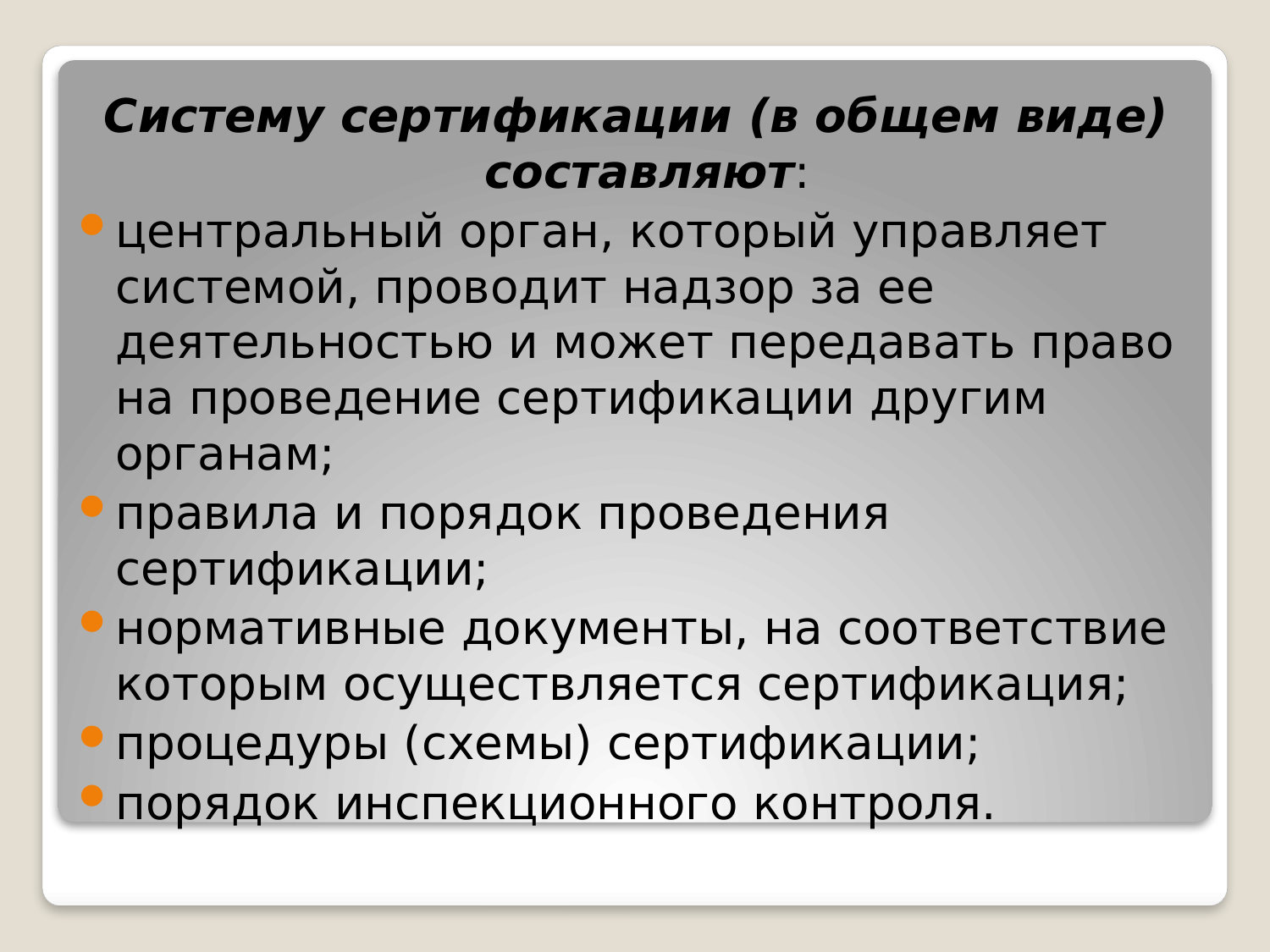

Систему сертификации (в общем виде) составляют:
центральный орган, который управляет системой, проводит надзор за ее деятельностью и может передавать право на проведение сертификации другим органам;
правила и порядок проведения сертификации;
нормативные документы, на соответствие которым осуществляется сертификация;
процедуры (схемы) сертификации;
порядок инспекционного контроля.